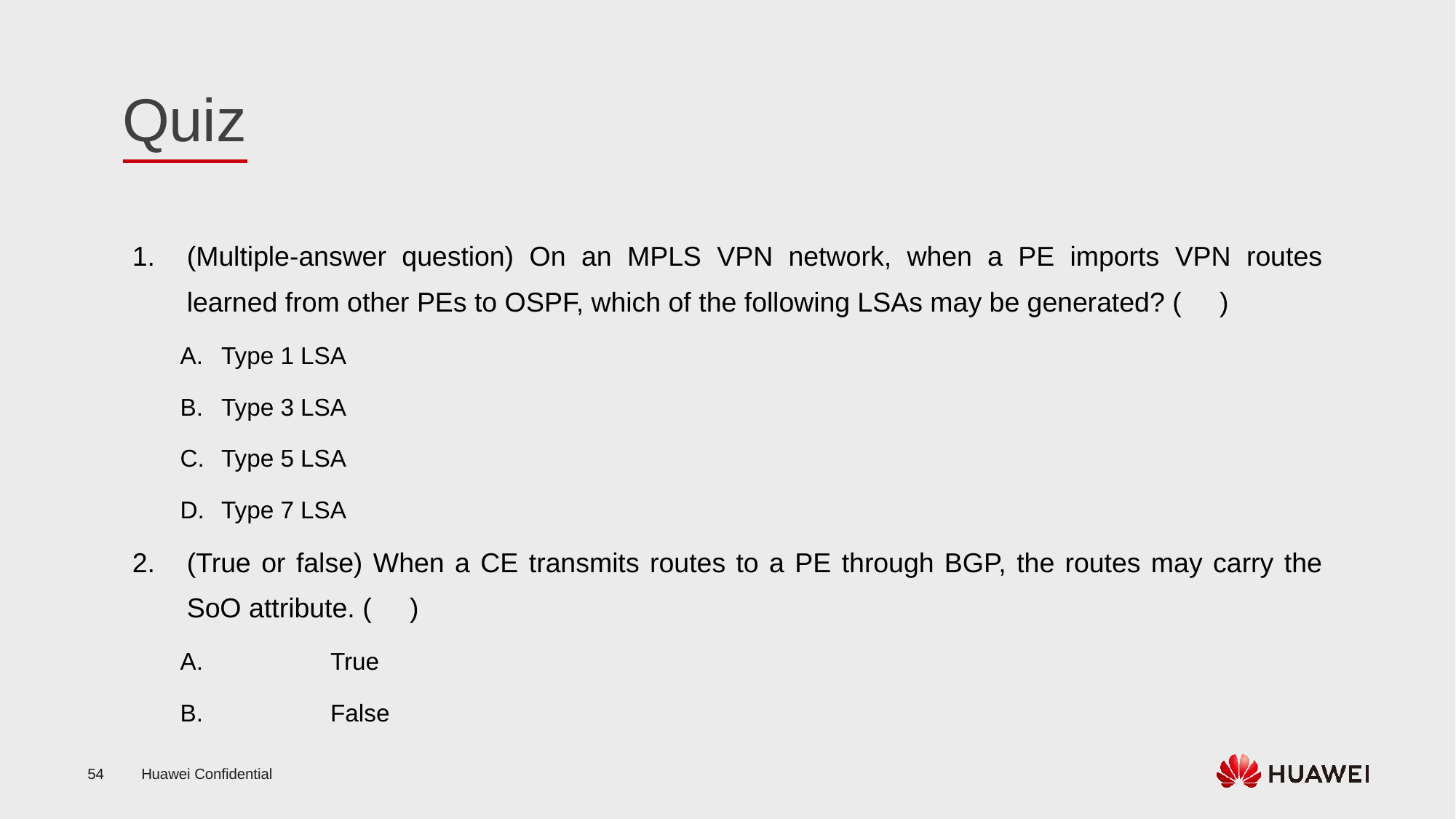

(Multiple-answer question) On an MPLS VPN network, when a PE imports VPN routes learned from other PEs to OSPF, which of the following LSAs may be generated? (     )
Type 1 LSA
Type 3 LSA
Type 5 LSA
Type 7 LSA
(True or false) When a CE transmits routes to a PE through BGP, the routes may carry the SoO attribute. (     )
	True
	False